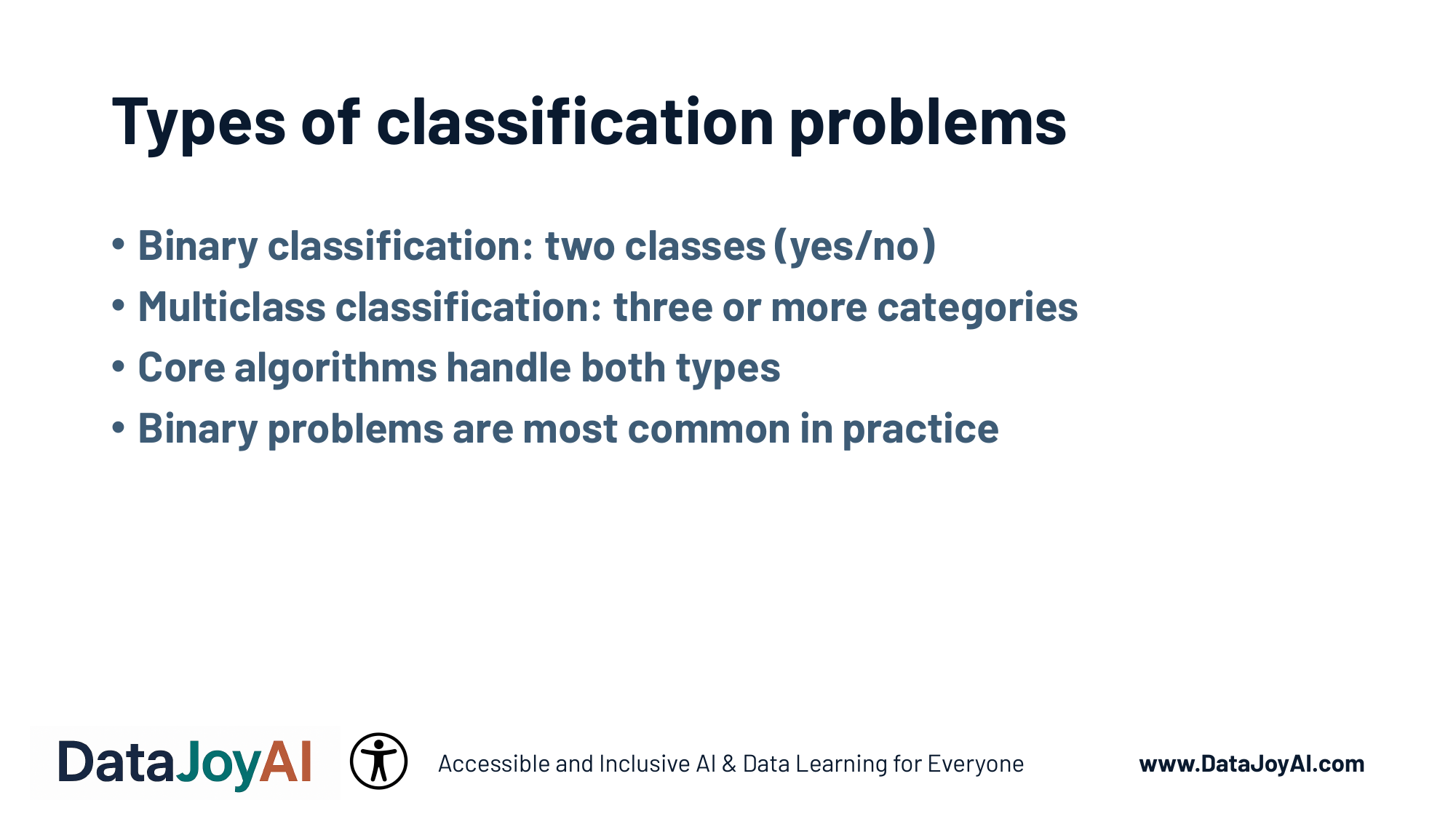

# Types of classification problems
Binary classification: two classes (yes/no)
Multiclass classification: three or more categories
Core algorithms handle both types
Binary problems are most common in practice